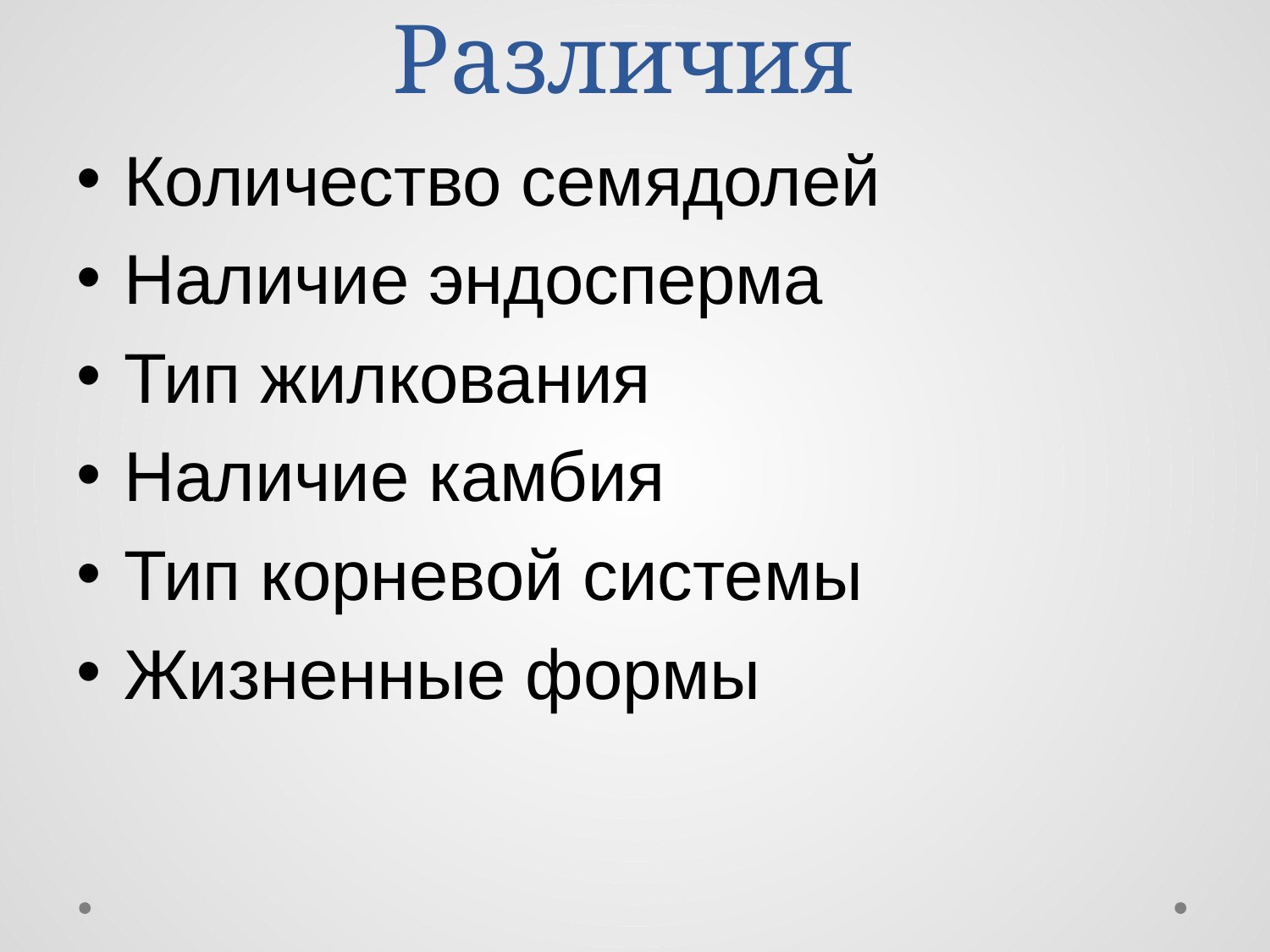

# Различия
Количество семядолей
Наличие эндосперма
Тип жилкования
Наличие камбия
Тип корневой системы
Жизненные формы